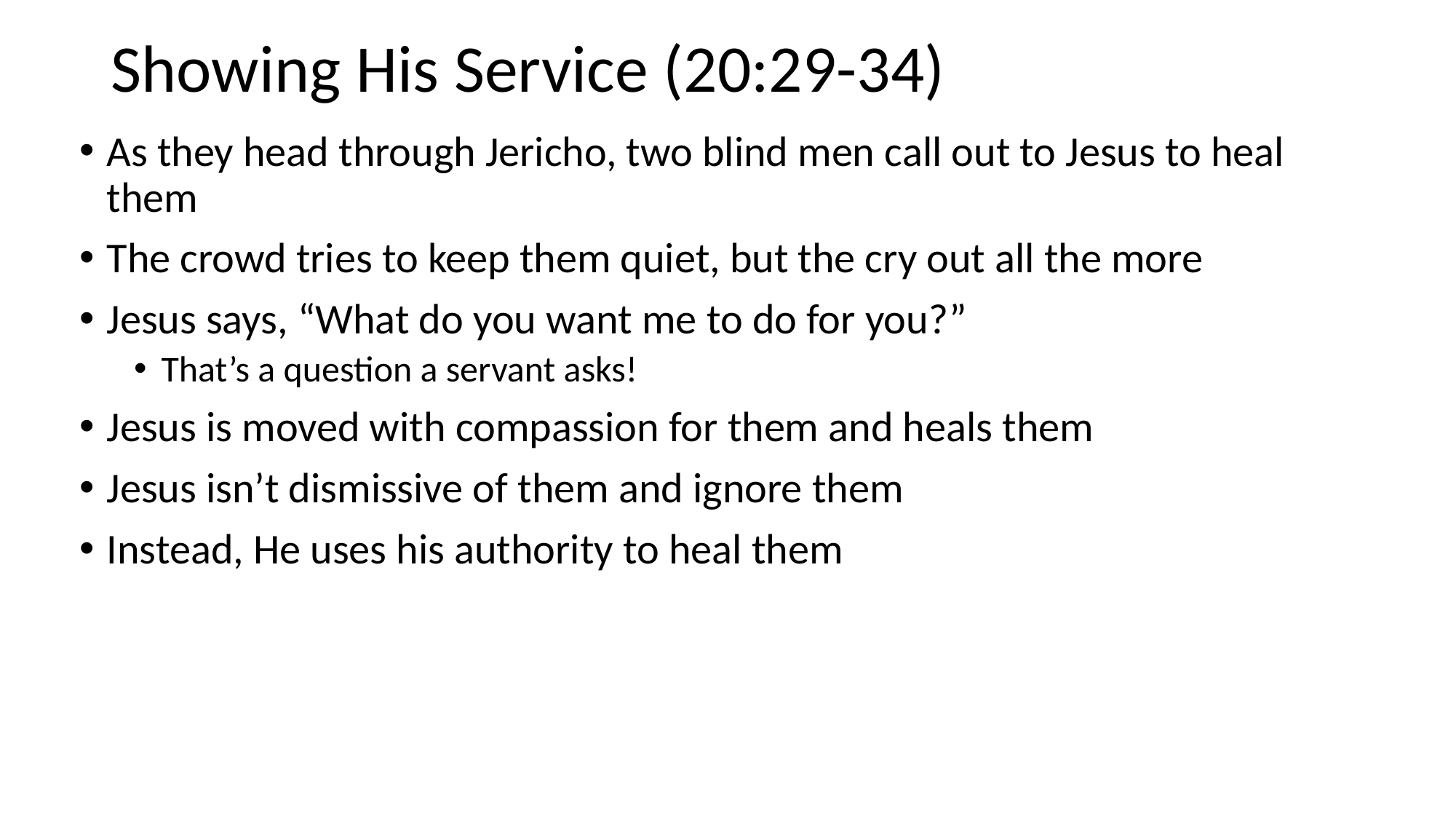

# Showing His Service (20:29-34)
As they head through Jericho, two blind men call out to Jesus to heal them
The crowd tries to keep them quiet, but the cry out all the more
Jesus says, “What do you want me to do for you?”
That’s a question a servant asks!
Jesus is moved with compassion for them and heals them
Jesus isn’t dismissive of them and ignore them
Instead, He uses his authority to heal them